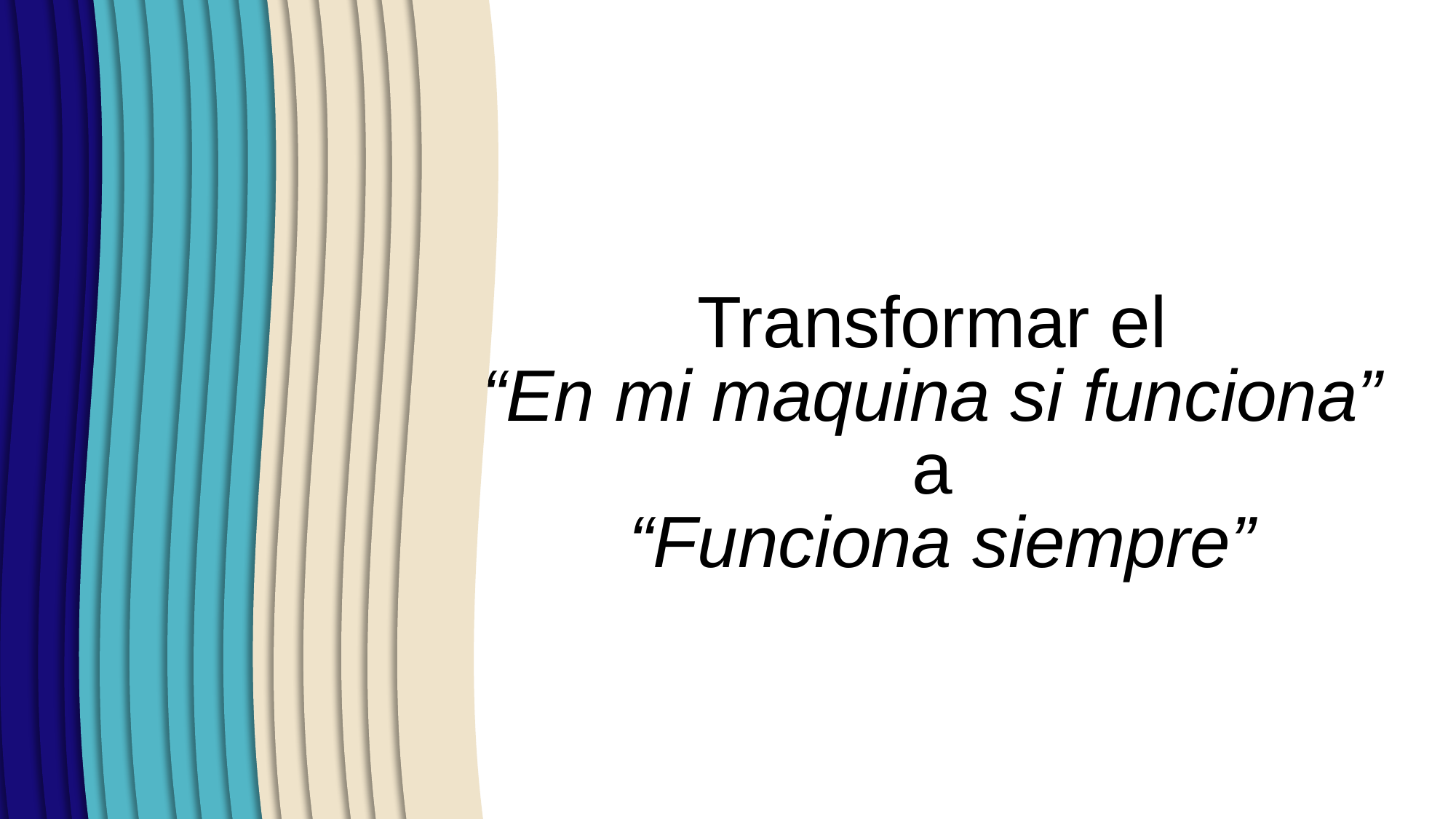

# Transformar el “En mi maquina si funciona” a “Funciona siempre”